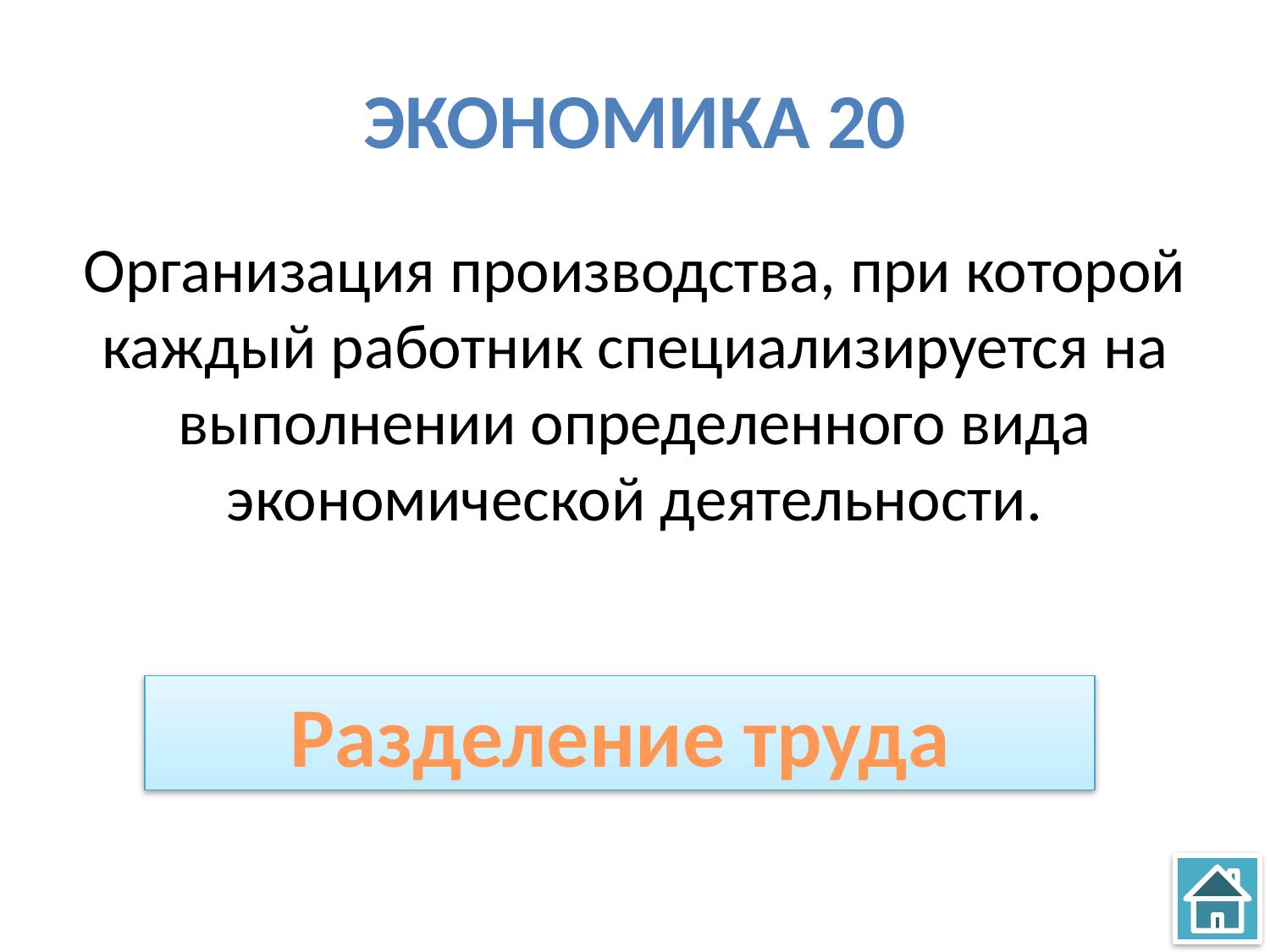

# Экономика 20
Организация производства, при которой каждый работник специализируется на выполнении определенного вида экономической деятельности.

Разделение труда